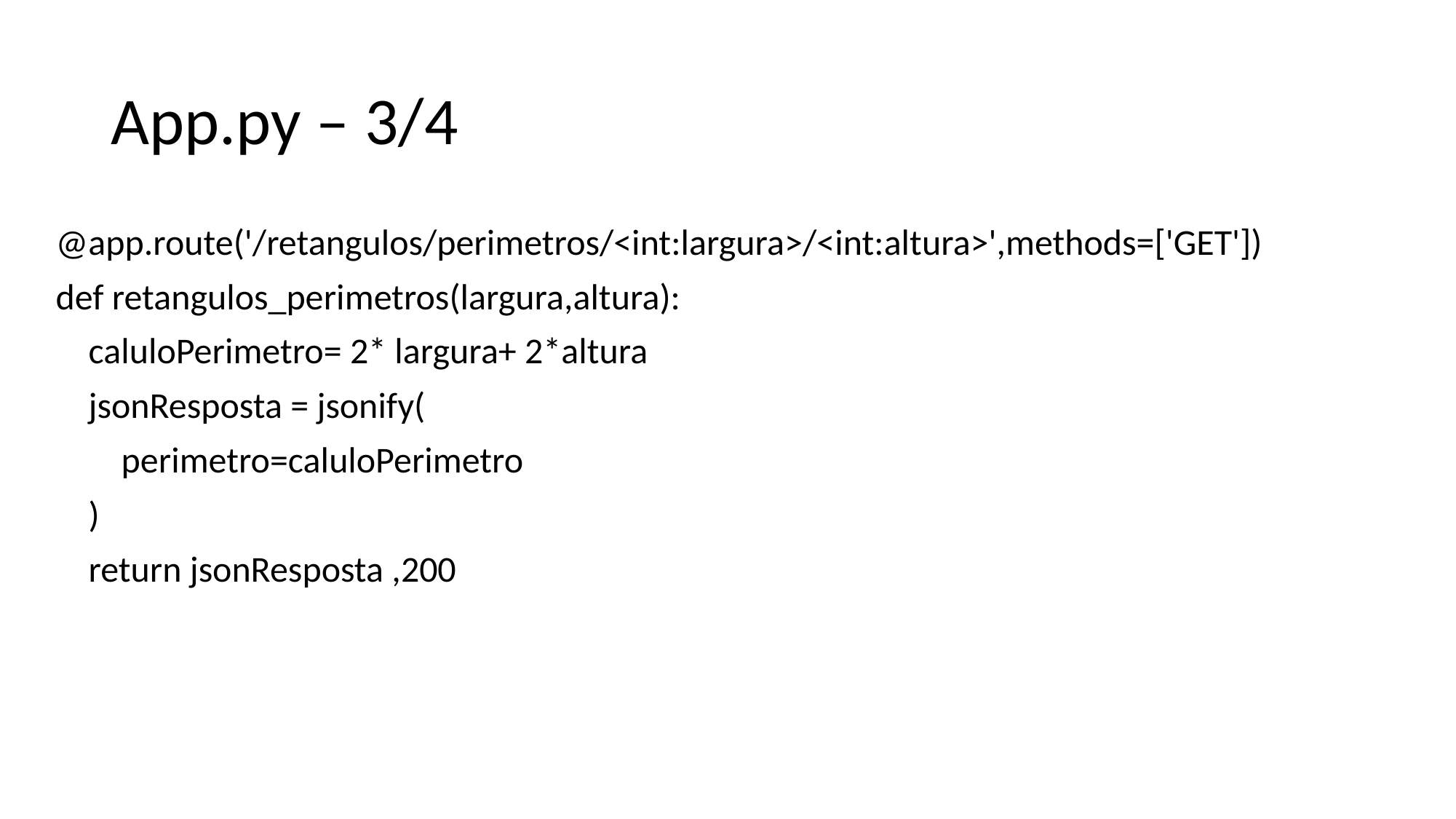

# App.py – 3/4
@app.route('/retangulos/perimetros/<int:largura>/<int:altura>',methods=['GET'])
def retangulos_perimetros(largura,altura):
    caluloPerimetro= 2* largura+ 2*altura
    jsonResposta = jsonify(
        perimetro=caluloPerimetro
    )
    return jsonResposta ,200